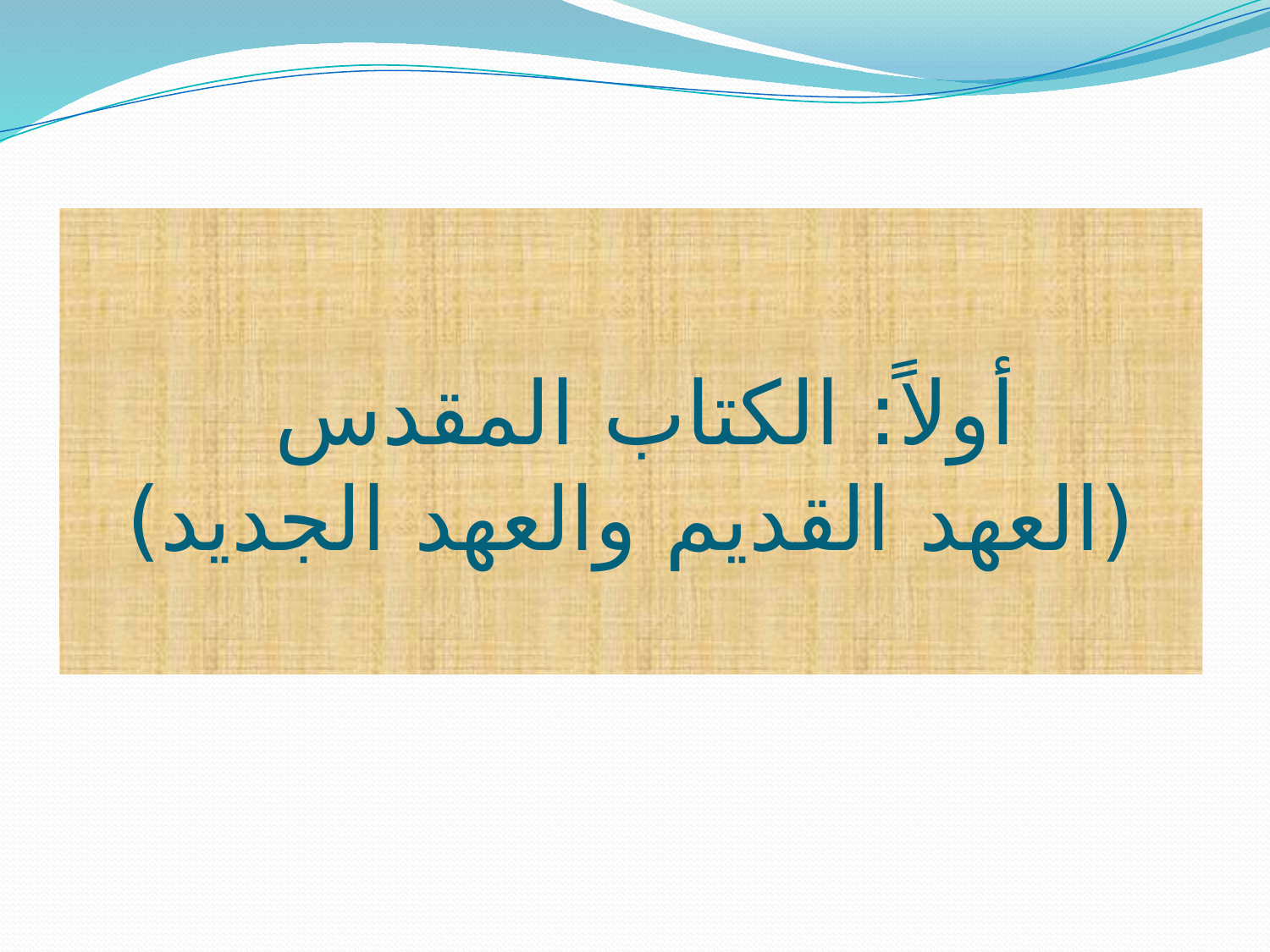

# أولاً: الكتاب المقدس (العهد القديم والعهد الجديد)